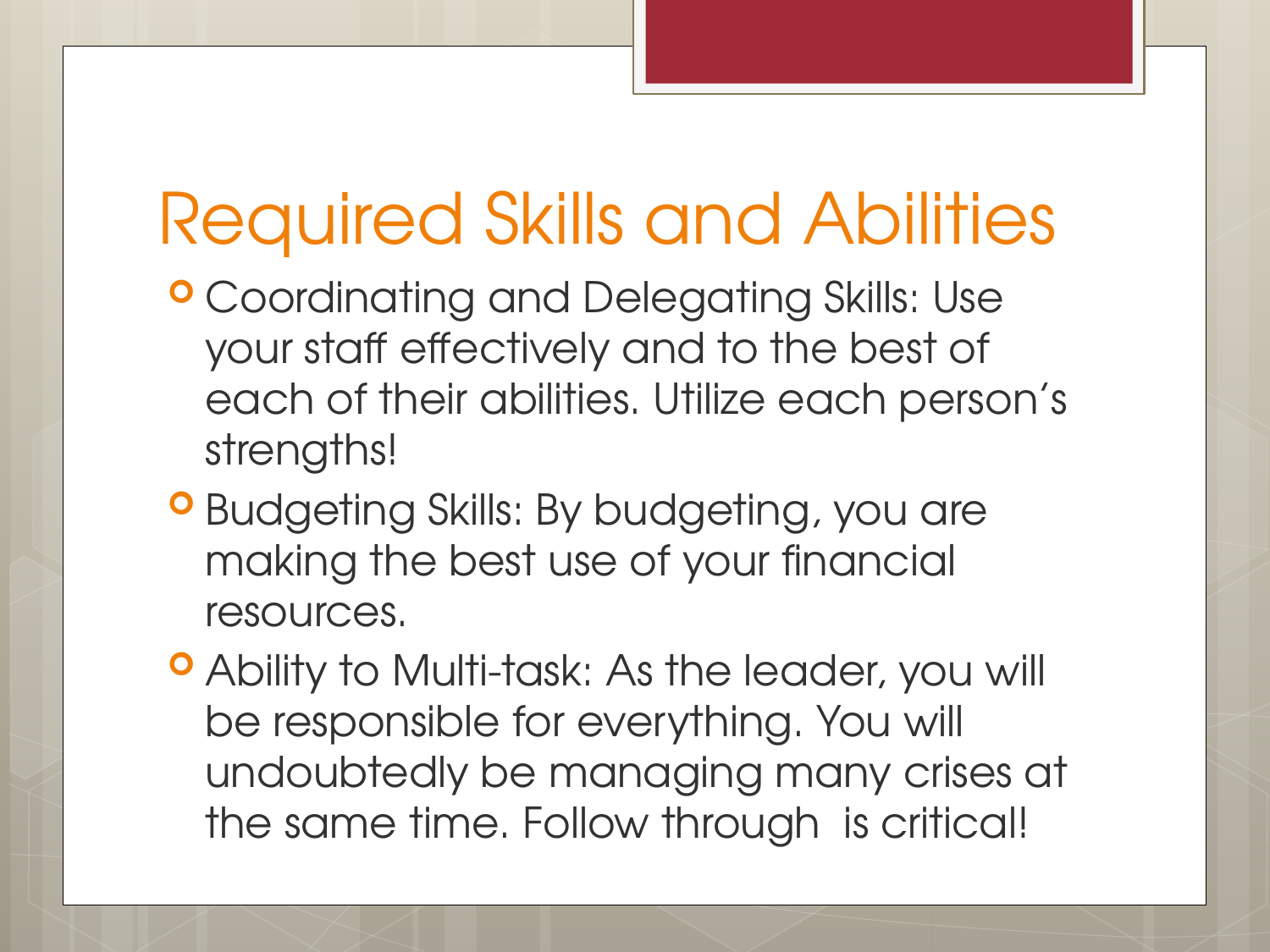

# Required Skills and Abilities
Coordinating and Delegating Skills: Use your staff effectively and to the best of each of their abilities. Utilize each person’s strengths!
Budgeting Skills: By budgeting, you are making the best use of your financial resources.
Ability to Multi-task: As the leader, you will be responsible for everything. You will undoubtedly be managing many crises at the same time. Follow through  is critical!